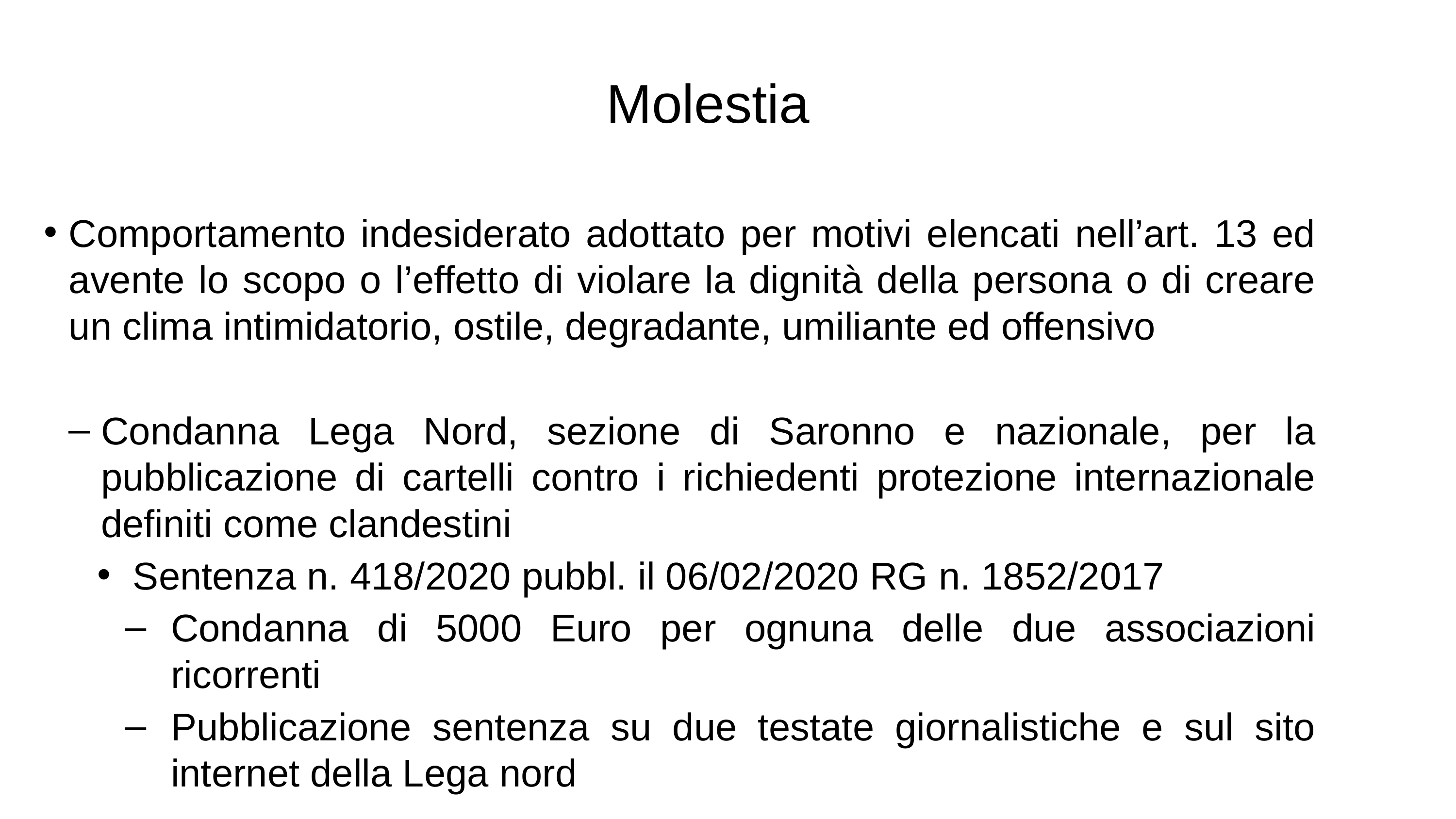

# Molestia

Comportamento indesiderato adottato per motivi elencati nell’art. 13 ed avente lo scopo o l’effetto di violare la dignità della persona o di creare un clima intimidatorio, ostile, degradante, umiliante ed offensivo

Condanna Lega Nord, sezione di Saronno e nazionale, per la pubblicazione di cartelli contro i richiedenti protezione internazionale definiti come clandestini
Sentenza n. 418/2020 pubbl. il 06/02/2020 RG n. 1852/2017
Condanna di 5000 Euro per ognuna delle due associazioni ricorrenti
Pubblicazione sentenza su due testate giornalistiche e sul sito internet della Lega nord